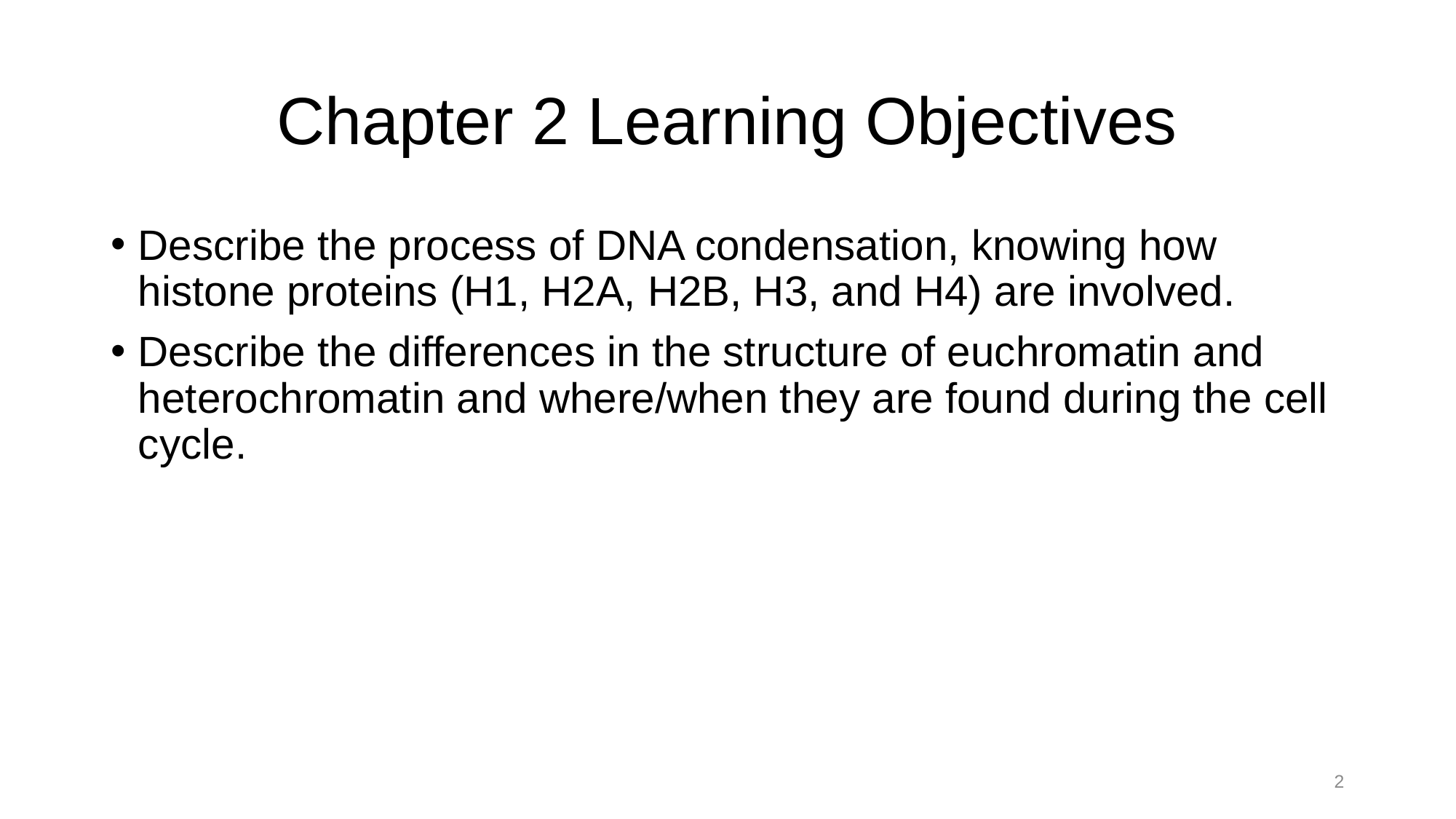

# Chapter 2 Learning Objectives
Describe the process of DNA condensation, knowing how histone proteins (H1, H2A, H2B, H3, and H4) are involved.
Describe the differences in the structure of euchromatin and heterochromatin and where/when they are found during the cell cycle.
2